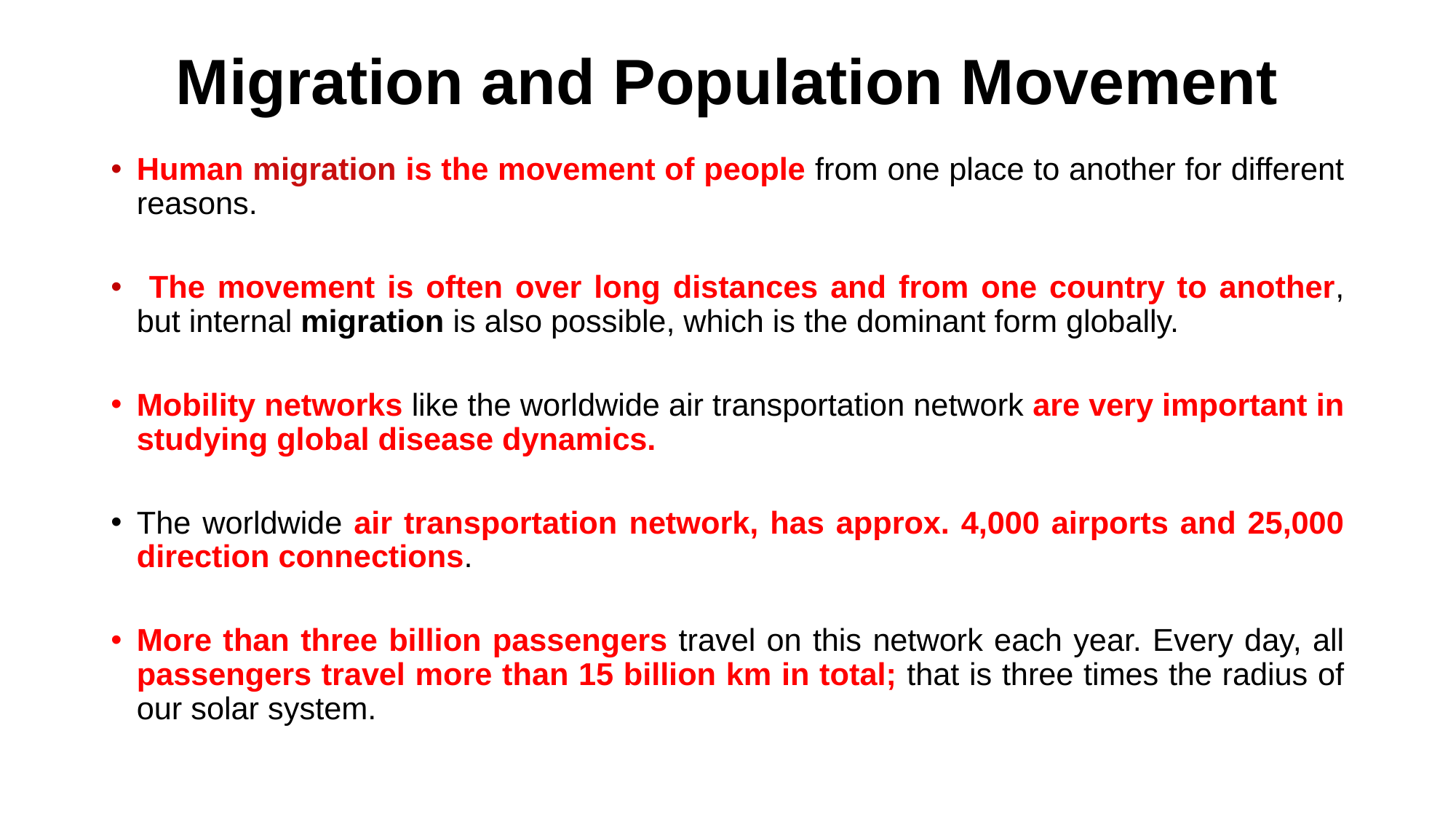

# Migration and Population Movement
Human migration is the movement of people from one place to another for different reasons.

 The movement is often over long distances and from one country to another, but internal migration is also possible, which is the dominant form globally.

Mobility networks like the worldwide air transportation network are very important in studying global disease dynamics.

The worldwide air transportation network, has approx. 4,000 airports and 25,000 direction connections.

More than three billion passengers travel on this network each year. Every day, all passengers travel more than 15 billion km in total; that is three times the radius of our solar system.